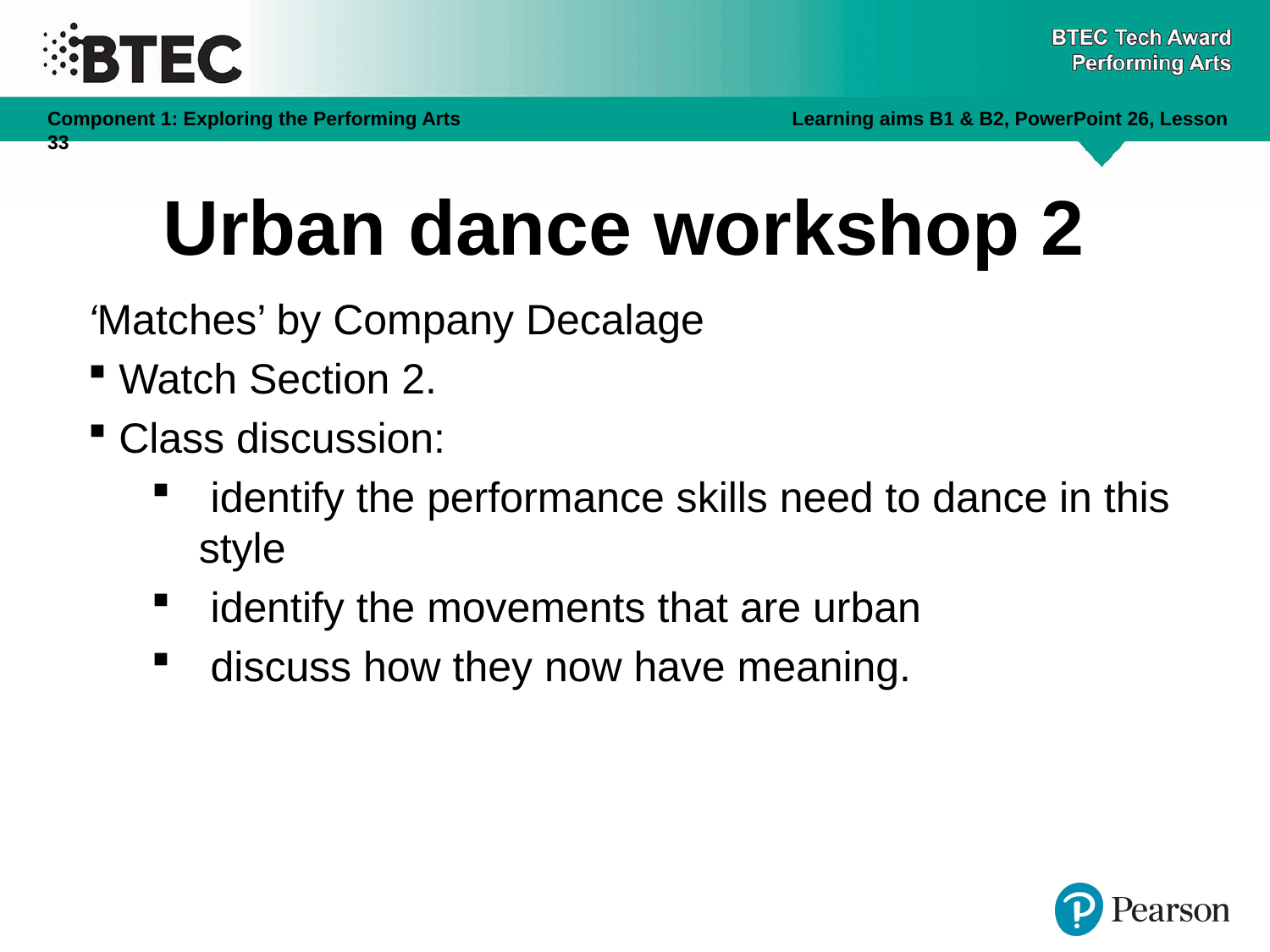

# Urban dance workshop 2
‘Matches’ by Company Decalage
 Watch Section 2.
 Class discussion:
 identify the performance skills need to dance in this style
 identify the movements that are urban
 discuss how they now have meaning.